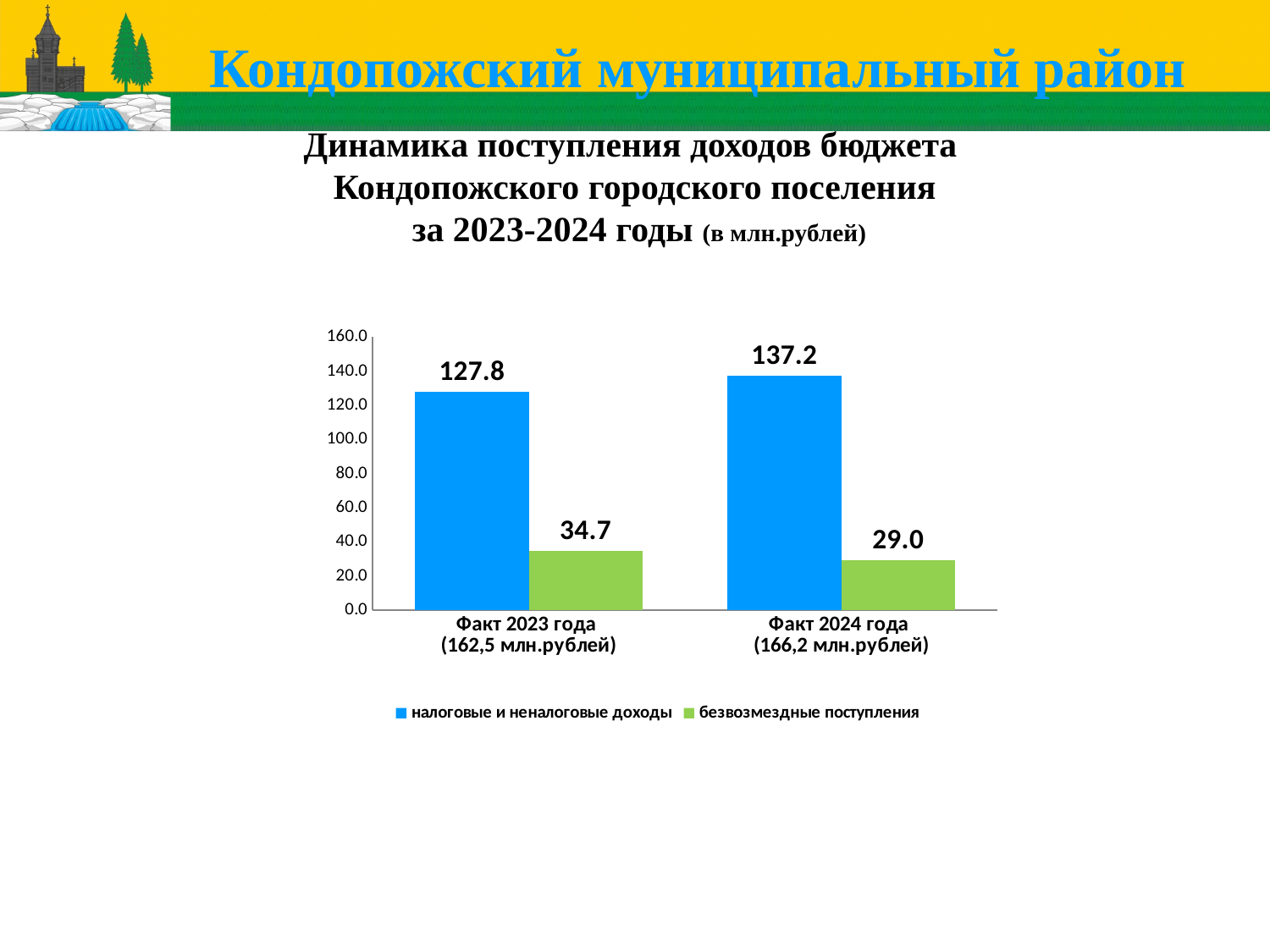

Кондопожский муниципальный район
Динамика поступления доходов бюджета
Кондопожского городского поселения
 за 2023-2024 годы (в млн.рублей)

### Chart

| Category | налоговые и неналоговые доходы | безвозмездные поступления |
|---|---|---|
| Факт 2023 года
(162,5 млн.рублей) | 127.8 | 34.7 |
| Факт 2024 года
(166,2 млн.рублей) | 137.2 | 29.0 |